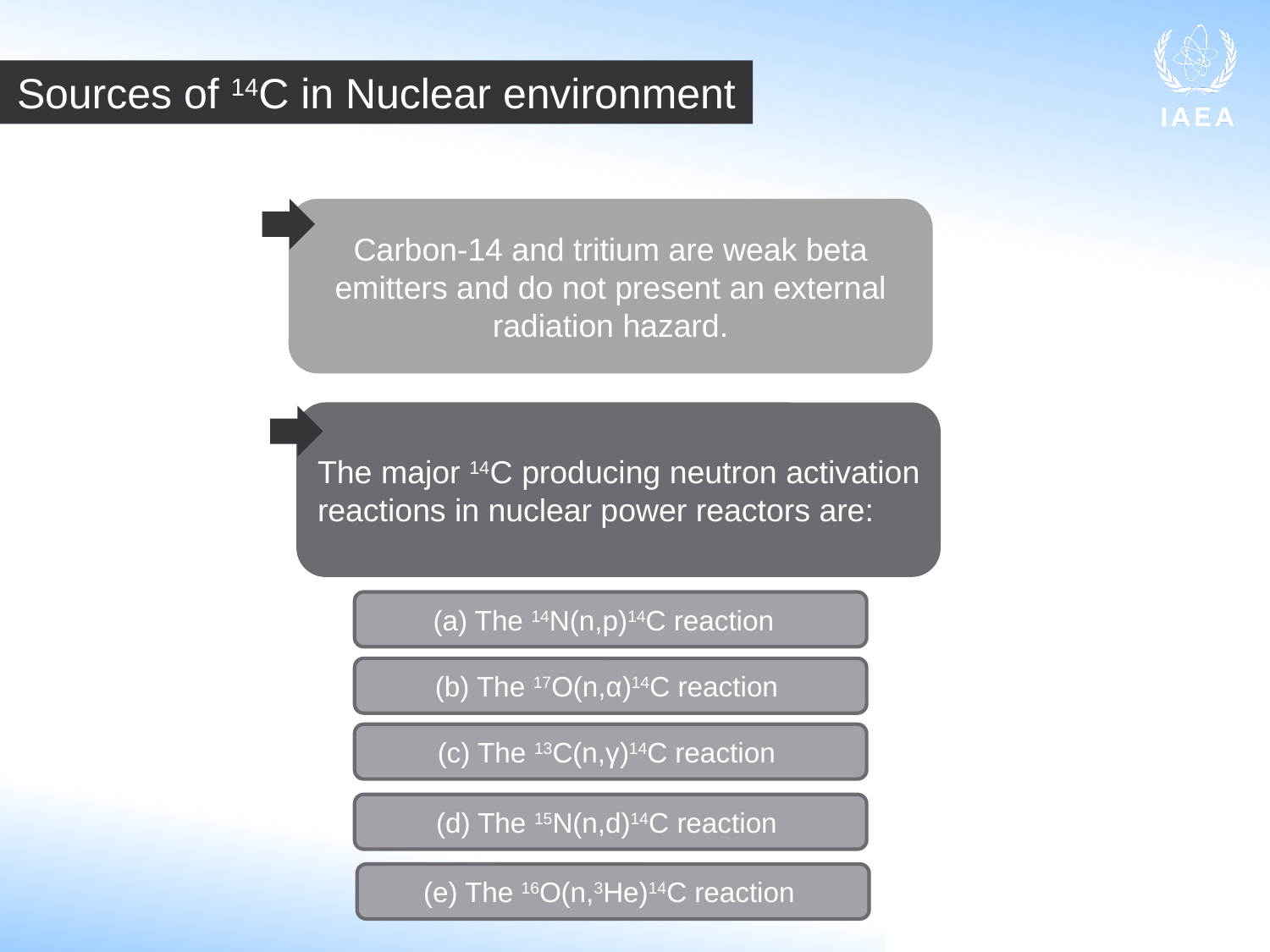

Sources of 14C in Nuclear environment

Carbon-14 and tritium are weak beta emitters and do not present an external radiation hazard.

The major 14C producing neutron activation reactions in nuclear power reactors are:

(a) The 14N(n,p)14C reaction

(b) The 17O(n,α)14C reaction

(c) The 13C(n,γ)14C reaction

(d) The 15N(n,d)14C reaction

(e) The 16O(n,3He)14C reaction